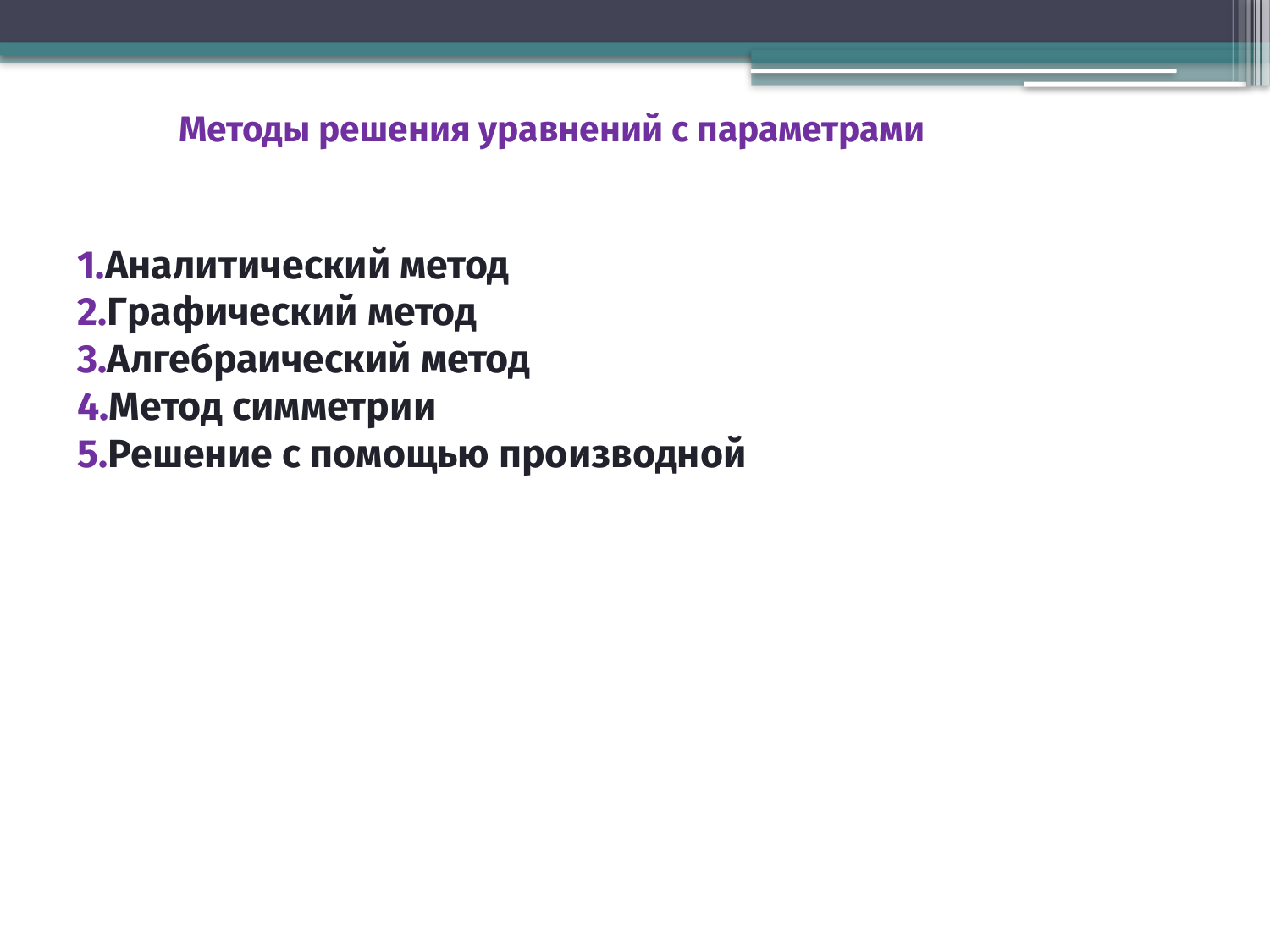

# Методы решения уравнений с параметрами 1.Аналитический метод 2.Графический метод 3.Алгебраический метод 4.Метод симметрии 5.Решение с помощью производной